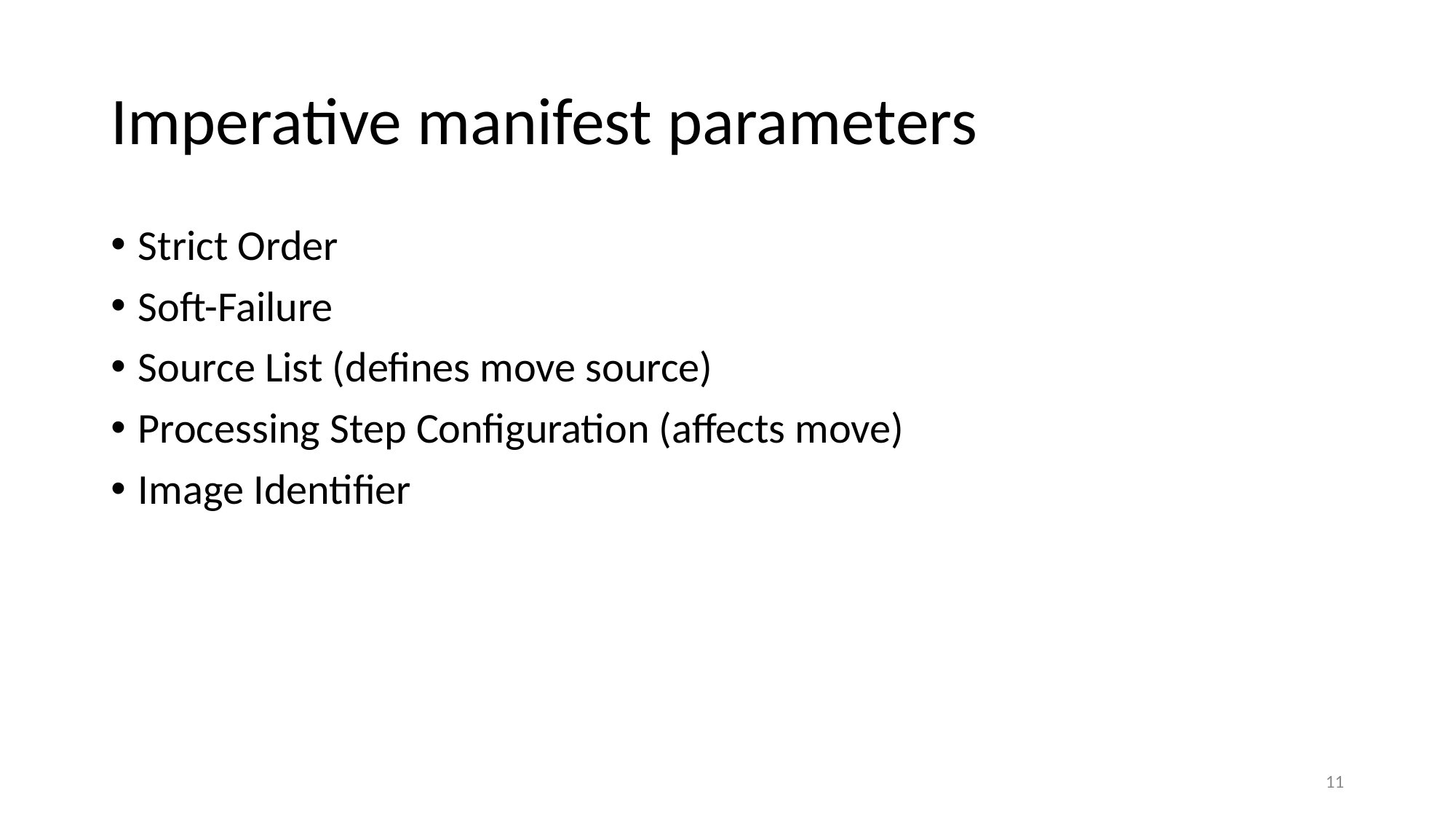

# Imperative manifest parameters
Strict Order
Soft-Failure
Source List (defines move source)
Processing Step Configuration (affects move)
Image Identifier
11